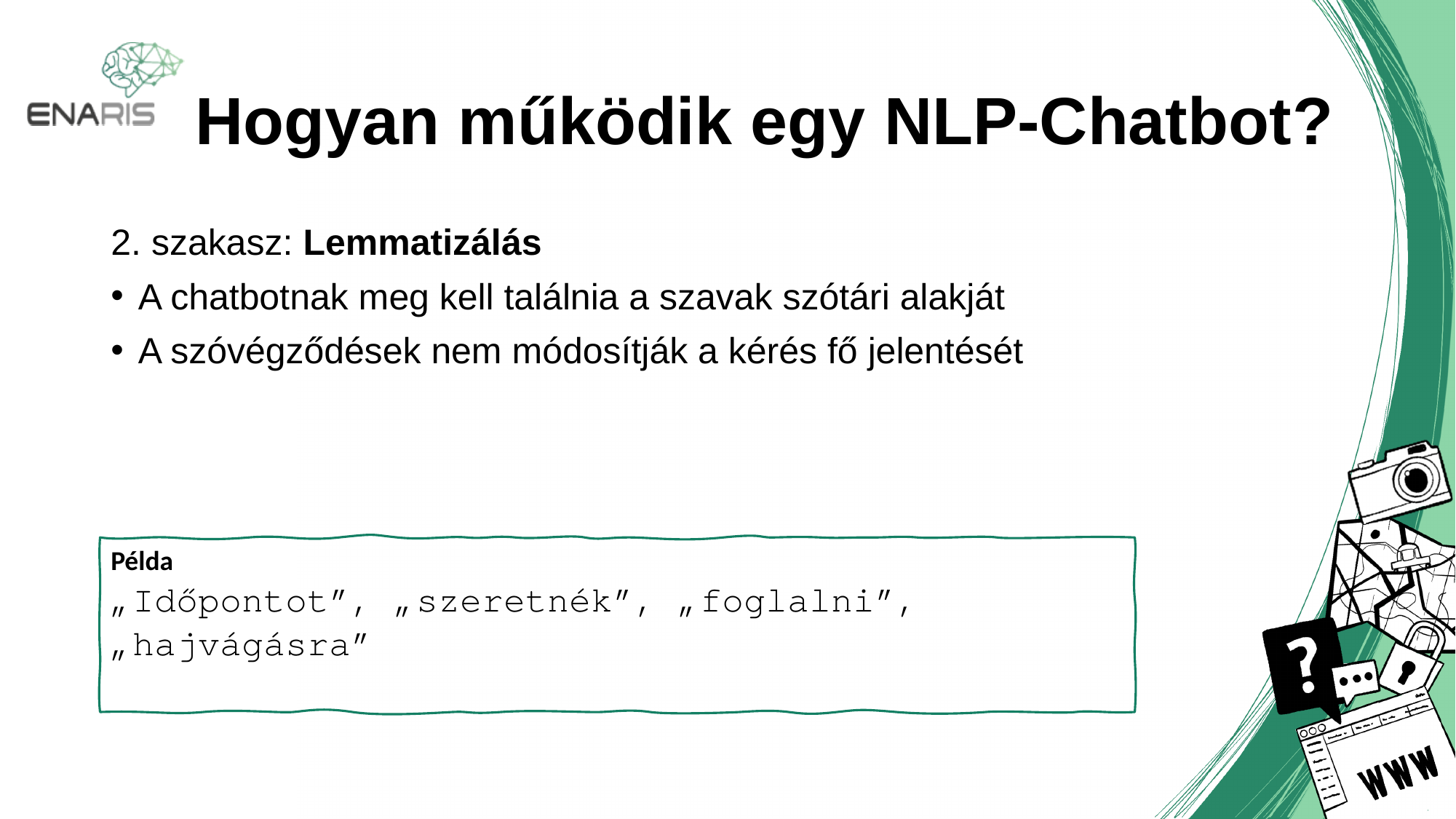

# Hogyan működik egy NLP-Chatbot?
2. szakasz: Lemmatizálás
A chatbotnak meg kell találnia a szavak szótári alakját
A szóvégződések nem módosítják a kérés fő jelentését

Példa
„Időpontot”, „szeretnék”, „foglalni”, „hajvágásra”